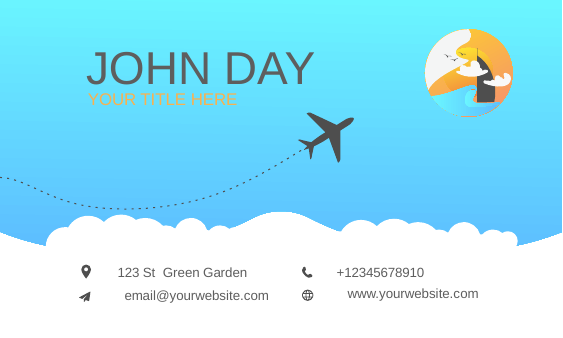

JOHN DAY

YOUR TITLE HERE

123 St  Green Garden
+12345678910

www.yourwebsite.com
email@yourwebsite.com